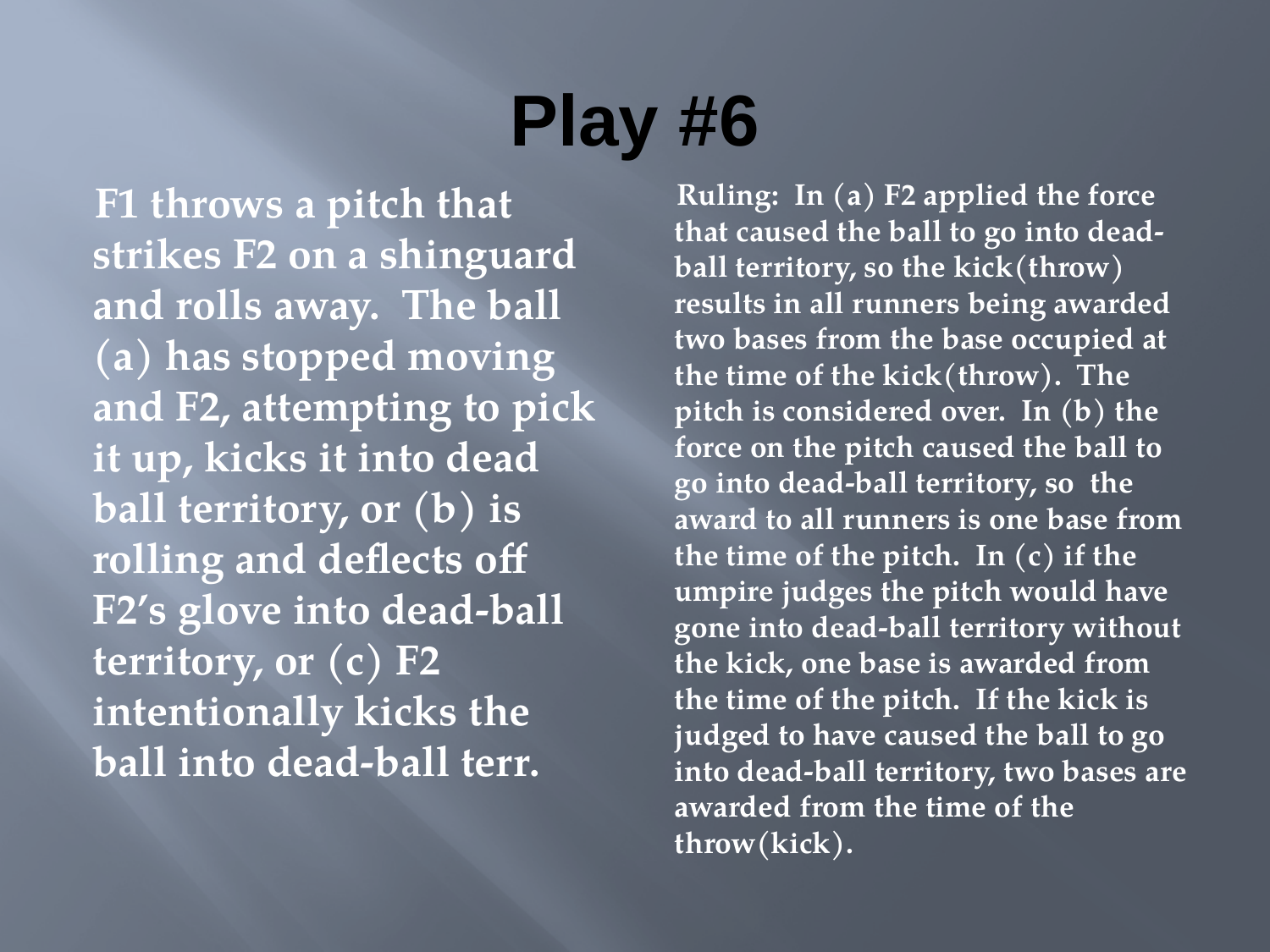

# Play #6
F1 throws a pitch that strikes F2 on a shinguard and rolls away.  The ball (a) has stopped moving and F2, attempting to pick it up, kicks it into dead ball territory, or (b) is rolling and deflects off F2’s glove into dead-ball territory, or (c) F2 intentionally kicks the ball into dead-ball terr.
Ruling:  In (a) F2 applied the force that caused the ball to go into dead-ball territory, so the kick(throw) results in all runners being awarded two bases from the base occupied at the time of the kick(throw).  The pitch is considered over.  In (b) the force on the pitch caused the ball to go into dead-ball territory, so  the award to all runners is one base from the time of the pitch.  In (c) if the umpire judges the pitch would have gone into dead-ball territory without  the kick, one base is awarded from the time of the pitch.  If the kick is judged to have caused the ball to go into dead-ball territory, two bases are awarded from the time of the throw(kick).